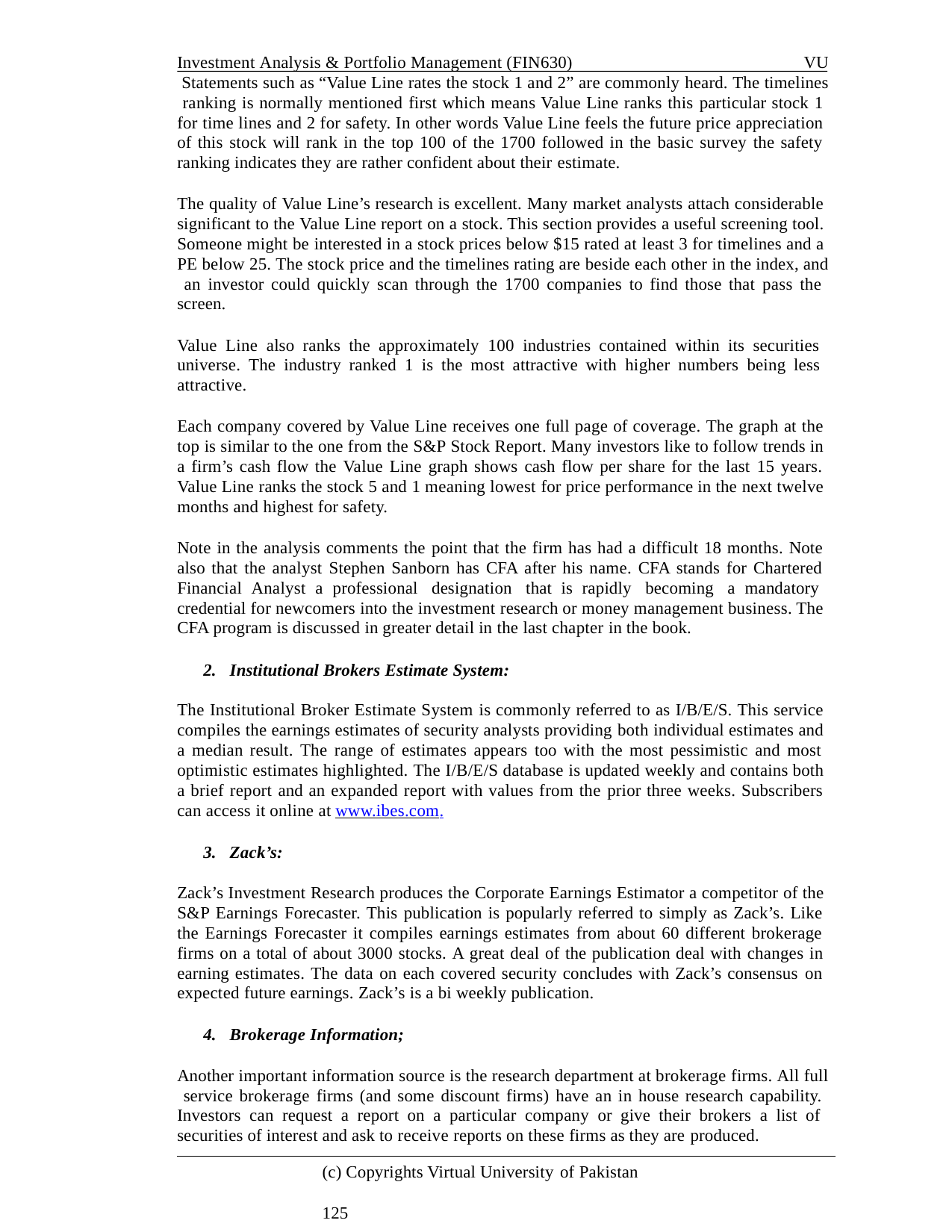

Investment Analysis & Portfolio Management (FIN630)	VU  Statements such as “Value Line rates the stock 1 and 2” are commonly heard. The timelines  ranking is normally mentioned first which means Value Line ranks this particular stock 1  for time lines and 2 for safety. In other words Value Line feels the future price appreciation  of this stock will rank in the top 100 of the 1700 followed in the basic survey the safety  ranking indicates they are rather confident about their estimate.

The quality of Value Line’s research is excellent. Many market analysts attach considerable  significant to the Value Line report on a stock. This section provides a useful screening tool.  Someone might be interested in a stock prices below $15 rated at least 3 for timelines and a  PE below 25. The stock price and the timelines rating are beside each other in the index, and  an investor could quickly scan through the 1700 companies to find those that pass the  screen.

Value Line also ranks the approximately 100 industries contained within its securities  universe. The industry ranked 1 is the most attractive with higher numbers being less  attractive.

Each company covered by Value Line receives one full page of coverage. The graph at the  top is similar to the one from the S&P Stock Report. Many investors like to follow trends in  a firm’s cash flow the Value Line graph shows cash flow per share for the last 15 years.  Value Line ranks the stock 5 and 1 meaning lowest for price performance in the next twelve  months and highest for safety.

Note in the analysis comments the point that the firm has had a difficult 18 months. Note  also that the analyst Stephen Sanborn has CFA after his name. CFA stands for Chartered  Financial Analyst a professional designation that is rapidly becoming a mandatory  credential for newcomers into the investment research or money management business. The  CFA program is discussed in greater detail in the last chapter in the book.

Institutional Brokers Estimate System:

The Institutional Broker Estimate System is commonly referred to as I/B/E/S. This service  compiles the earnings estimates of security analysts providing both individual estimates and  a median result. The range of estimates appears too with the most pessimistic and most  optimistic estimates highlighted. The I/B/E/S database is updated weekly and contains both  a brief report and an expanded report with values from the prior three weeks. Subscribers  can access it online at www.ibes.com.

Zack’s:

Zack’s Investment Research produces the Corporate Earnings Estimator a competitor of the  S&P Earnings Forecaster. This publication is popularly referred to simply as Zack’s. Like  the Earnings Forecaster it compiles earnings estimates from about 60 different brokerage  firms on a total of about 3000 stocks. A great deal of the publication deal with changes in  earning estimates. The data on each covered security concludes with Zack’s consensus on  expected future earnings. Zack’s is a bi weekly publication.

Brokerage Information;

Another important information source is the research department at brokerage firms. All full  service brokerage firms (and some discount firms) have an in house research capability.  Investors can request a report on a particular company or give their brokers a list of  securities of interest and ask to receive reports on these firms as they are produced.
(c) Copyrights Virtual University of Pakistan	125